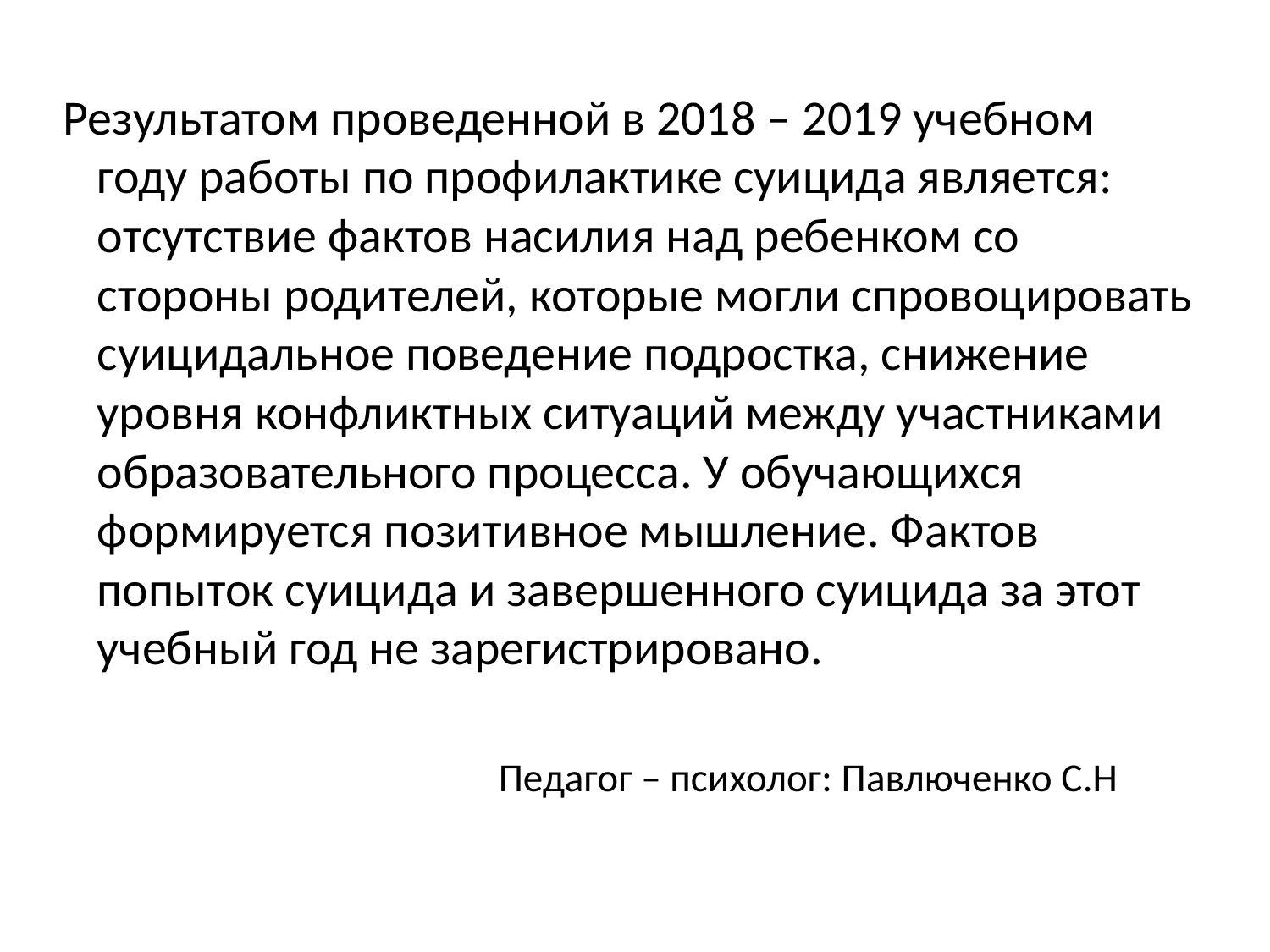

Результатом проведенной в 2018 – 2019 учебном году работы по профилактике суицида является: отсутствие фактов насилия над ребенком со стороны родителей, которые могли спровоцировать суицидальное поведение подростка, снижение уровня конфликтных ситуаций между участниками образовательного процесса. У обучающихся формируется позитивное мышление. Фактов попыток суицида и завершенного суицида за этот учебный год не зарегистрировано.

                                                 Педагог – психолог: Павлюченко С.Н